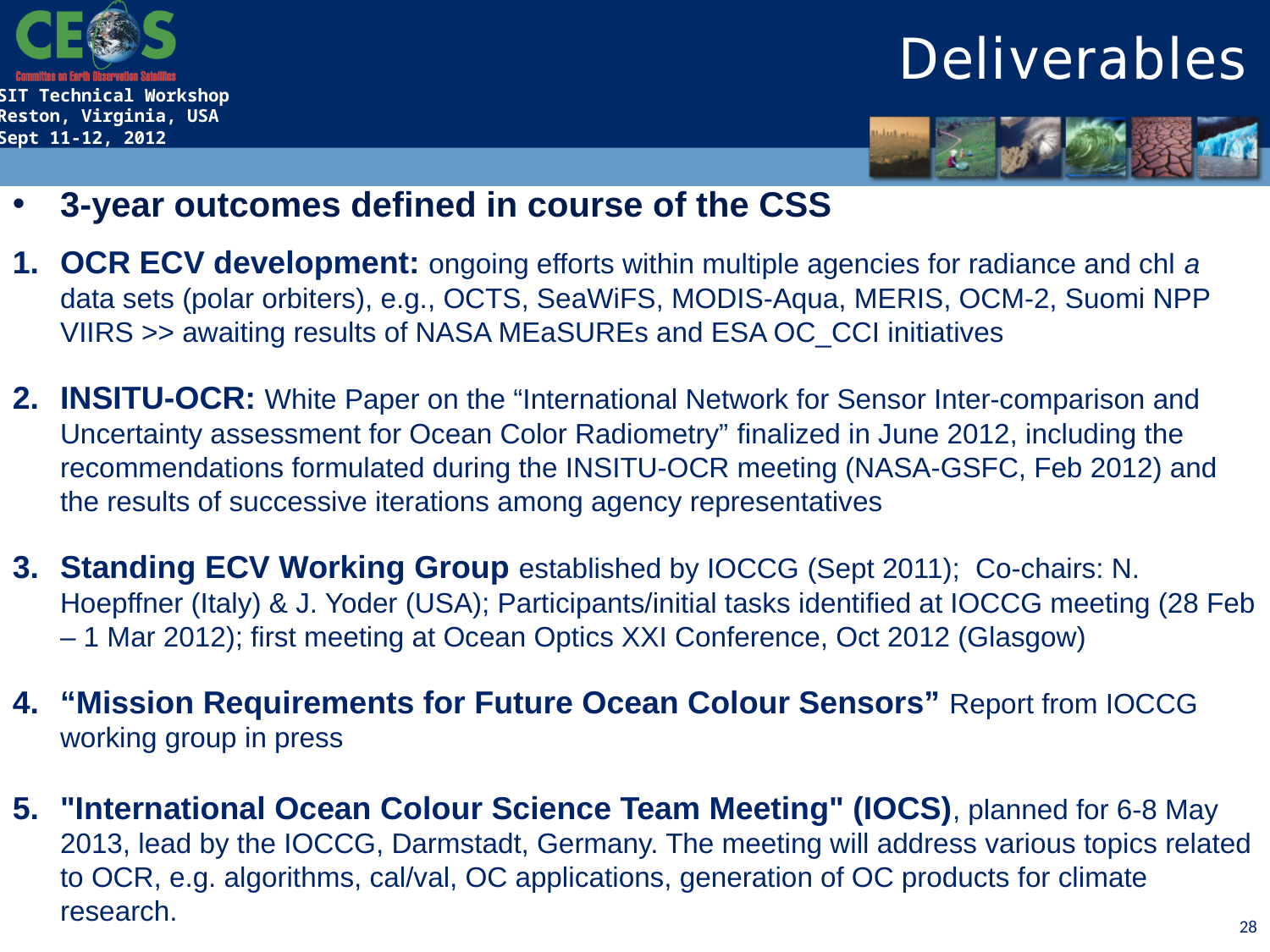

Deliverables
3-year outcomes defined in course of the CSS

OCR ECV development: ongoing efforts within multiple agencies for radiance and chl a data sets (polar orbiters), e.g., OCTS, SeaWiFS, MODIS-Aqua, MERIS, OCM-2, Suomi NPP VIIRS >> awaiting results of NASA MEaSUREs and ESA OC_CCI initiatives

INSITU-OCR: White Paper on the “International Network for Sensor Inter-comparison and Uncertainty assessment for Ocean Color Radiometry” finalized in June 2012, including the recommendations formulated during the INSITU-OCR meeting (NASA-GSFC, Feb 2012) and the results of successive iterations among agency representatives

Standing ECV Working Group established by IOCCG (Sept 2011);  Co-chairs: N. Hoepffner (Italy) & J. Yoder (USA); Participants/initial tasks identified at IOCCG meeting (28 Feb – 1 Mar 2012); first meeting at Ocean Optics XXI Conference, Oct 2012 (Glasgow)

“Mission Requirements for Future Ocean Colour Sensors” Report from IOCCG working group in press

"International Ocean Colour Science Team Meeting" (IOCS), planned for 6-8 May 2013, lead by the IOCCG, Darmstadt, Germany. The meeting will address various topics related to OCR, e.g. algorithms, cal/val, OC applications, generation of OC products for climate research.

28